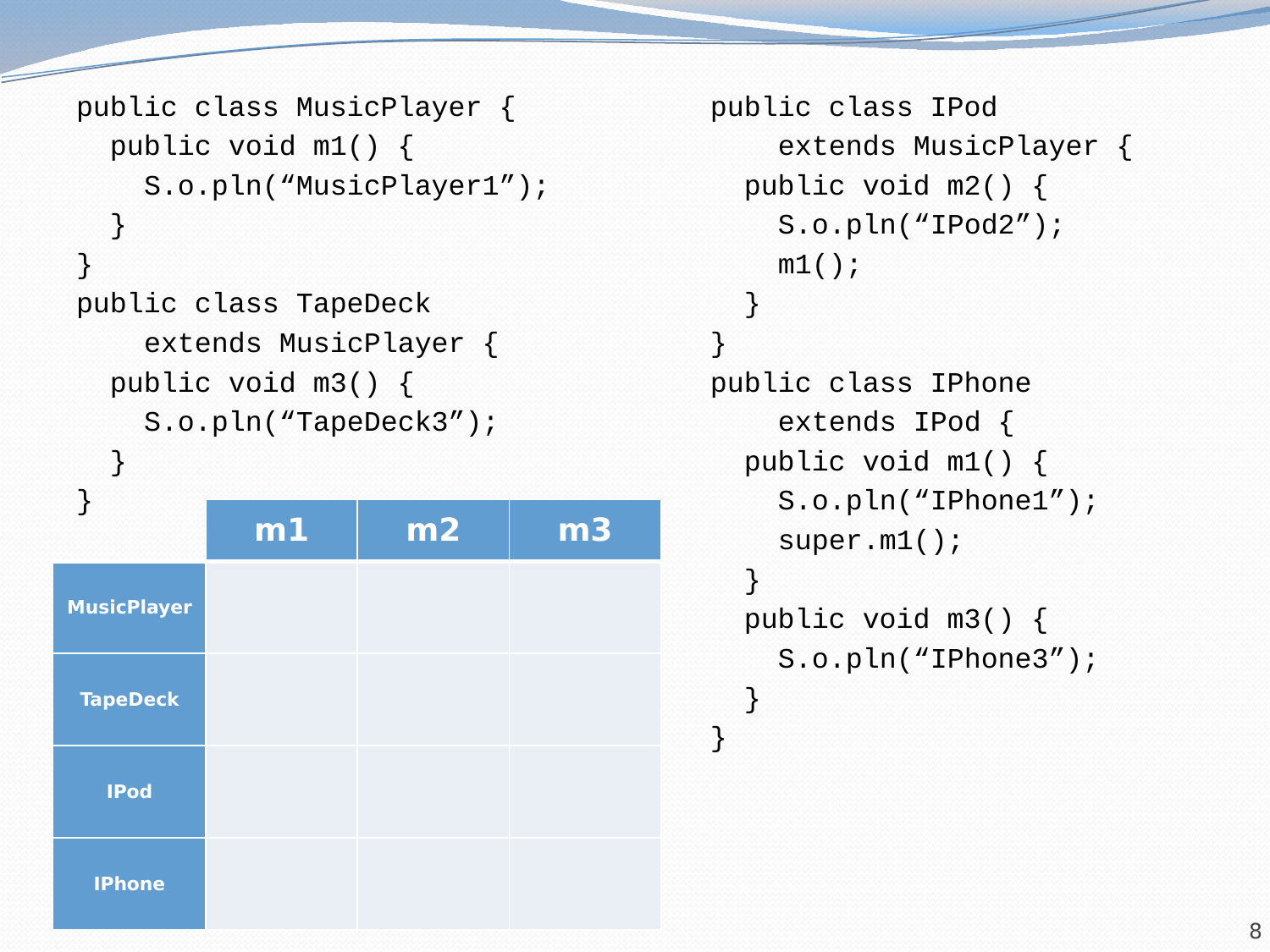

public class MusicPlayer {
  public void m1() {
    S.o.pln(“MusicPlayer1”);
  }
}
public class TapeDeck
    extends MusicPlayer {
  public void m3() {
    S.o.pln(“TapeDeck3”);
  }
}

public class IPod
    extends MusicPlayer {
  public void m2() {
    S.o.pln(“IPod2”);
    m1();
  }
}
public class IPhone
    extends IPod {
  public void m1() {
    S.o.pln(“IPhone1”);
    super.m1();
  }
  public void m3() {
    S.o.pln(“IPhone3”);
  }
}

|  | m1 | m2 | m3 |
| --- | --- | --- | --- |
| MusicPlayer |  |  |  |
| TapeDeck |  |  |  |
| IPod |  |  |  |
| IPhone |  |  |  |